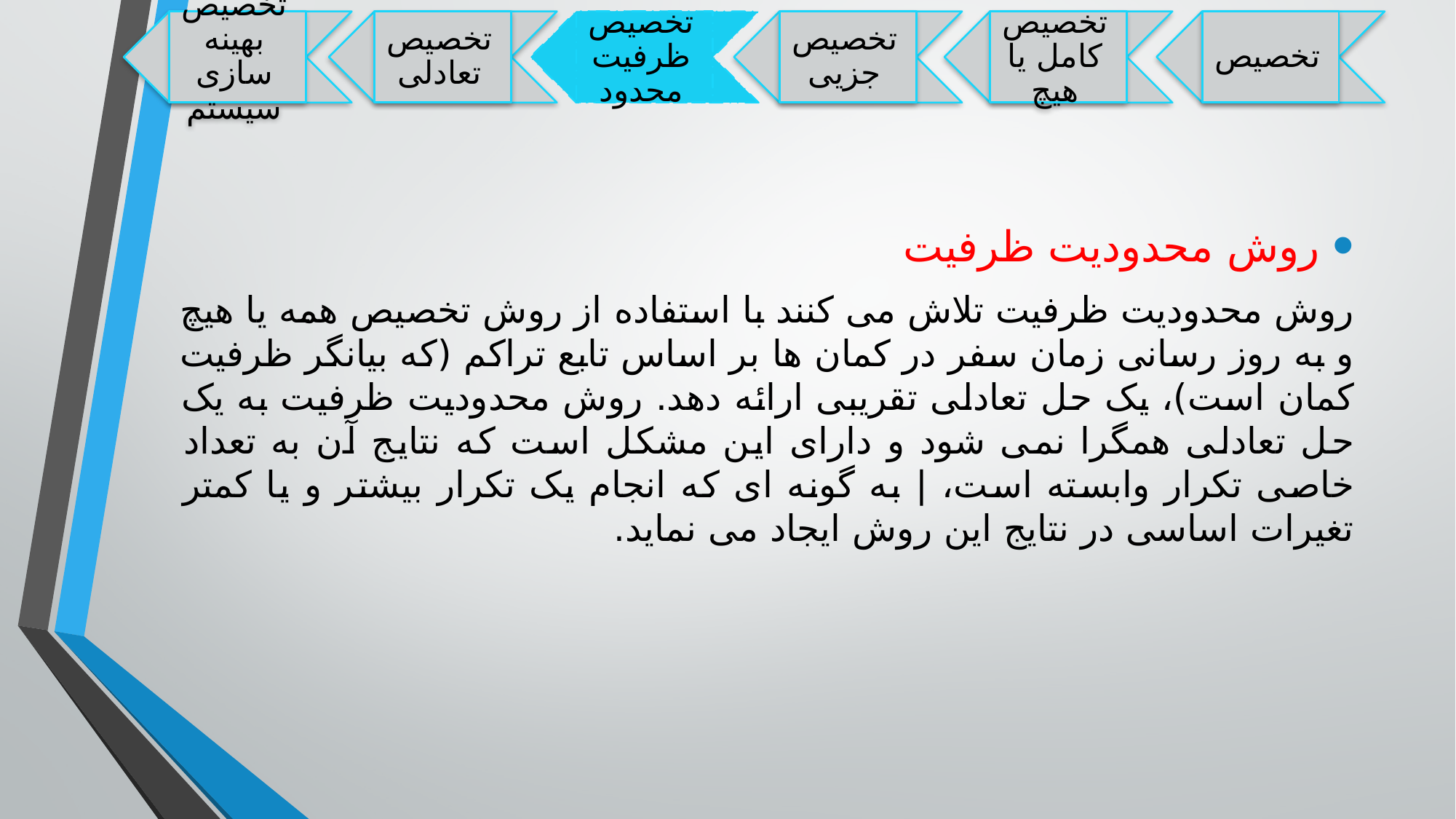

تخصیص ظرفیت محدود

تخصیص جزیی

تخصیص بهینه سازی سیستم

تخصیص تعادلی

تخصیص کامل یا هیچ

تخصیص
روش محدودیت ظرفیت
روش محدودیت ظرفیت تلاش می کنند با استفاده از روش تخصيص همه یا هیچ و به روز رسانی زمان سفر در کمان ها بر اساس تابع تراكم (که بیانگر ظرفیت کمان است)، یک حل تعادلی تقریبی ارائه دهد. روش محدودیت ظرفیت به یک حل تعادلی همگرا نمی شود و دارای این مشکل است که نتایج آن به تعداد خاصی تکرار وابسته است، | به گونه ای که انجام یک تکرار بیشتر و یا کمتر تغیرات اساسی در نتایج این روش ایجاد می نماید.